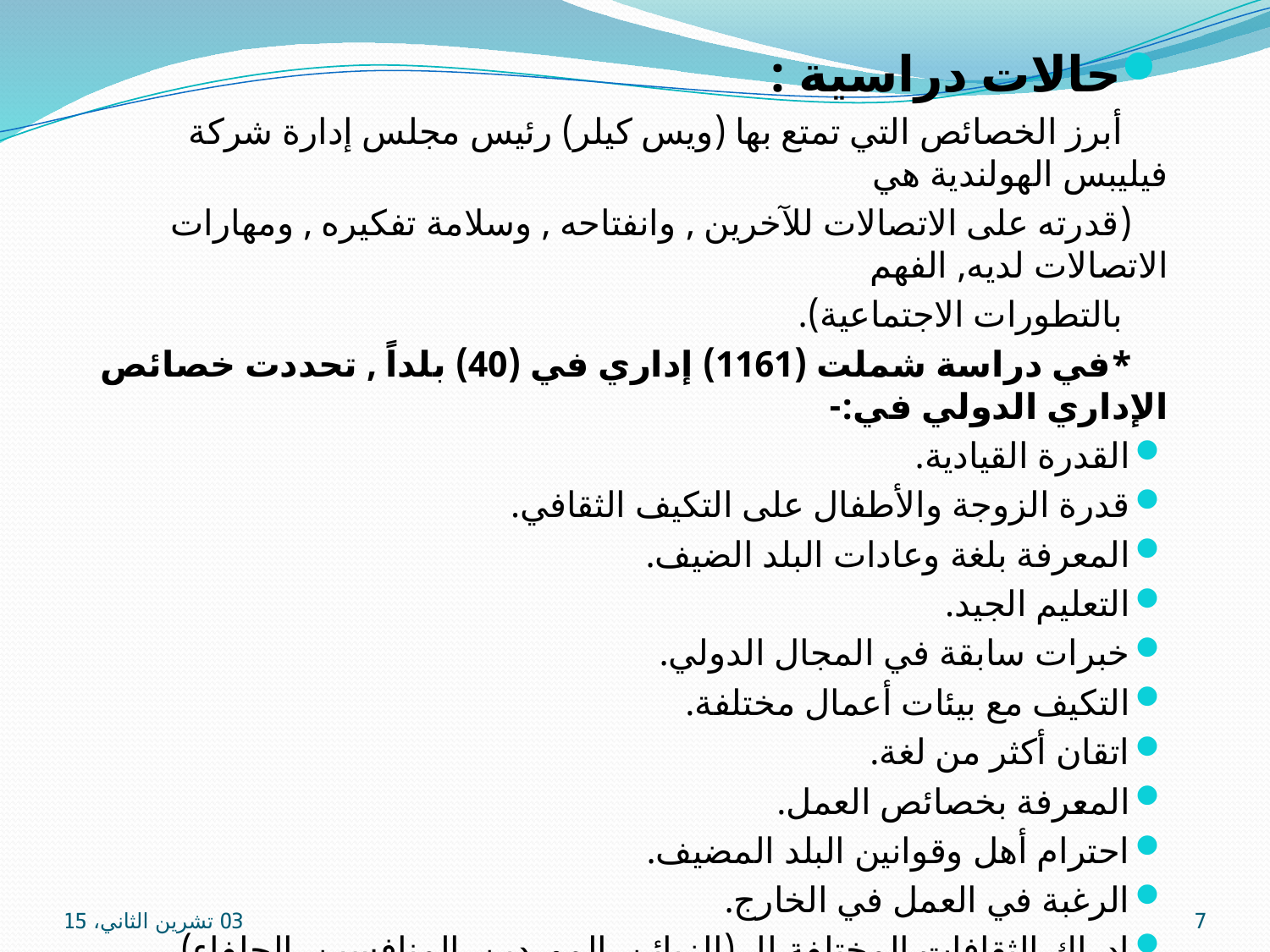

حالات دراسية :
     أبرز الخصائص التي تمتع بها (ويس كيلر) رئيس مجلس إدارة شركة فيليبس الهولندية هي
    (قدرته على الاتصالات للآخرين , وانفتاحه , وسلامة تفكيره , ومهارات الاتصالات لديه, الفهم
     بالتطورات الاجتماعية).
    *في دراسة شملت (1161) إداري في (40) بلداً , تحددت خصائص الإداري الدولي في:-
القدرة القيادية.
قدرة الزوجة والأطفال على التكيف الثقافي.
المعرفة بلغة وعادات البلد الضيف.
التعليم الجيد.
خبرات سابقة في المجال الدولي.
التكيف مع بيئات أعمال مختلفة.
اتقان أكثر من لغة.
المعرفة بخصائص العمل.
احترام أهل وقوانين البلد المضيف.
الرغبة في العمل في الخارج.
إدراك الثقافات المختلفة للـ (الزبائن, الموردين, المنافسين, الحلفاء).
تفهم الضوابط الحكومية والسياسية للبلد المضيف.
03 تشرين الثاني، 15
7